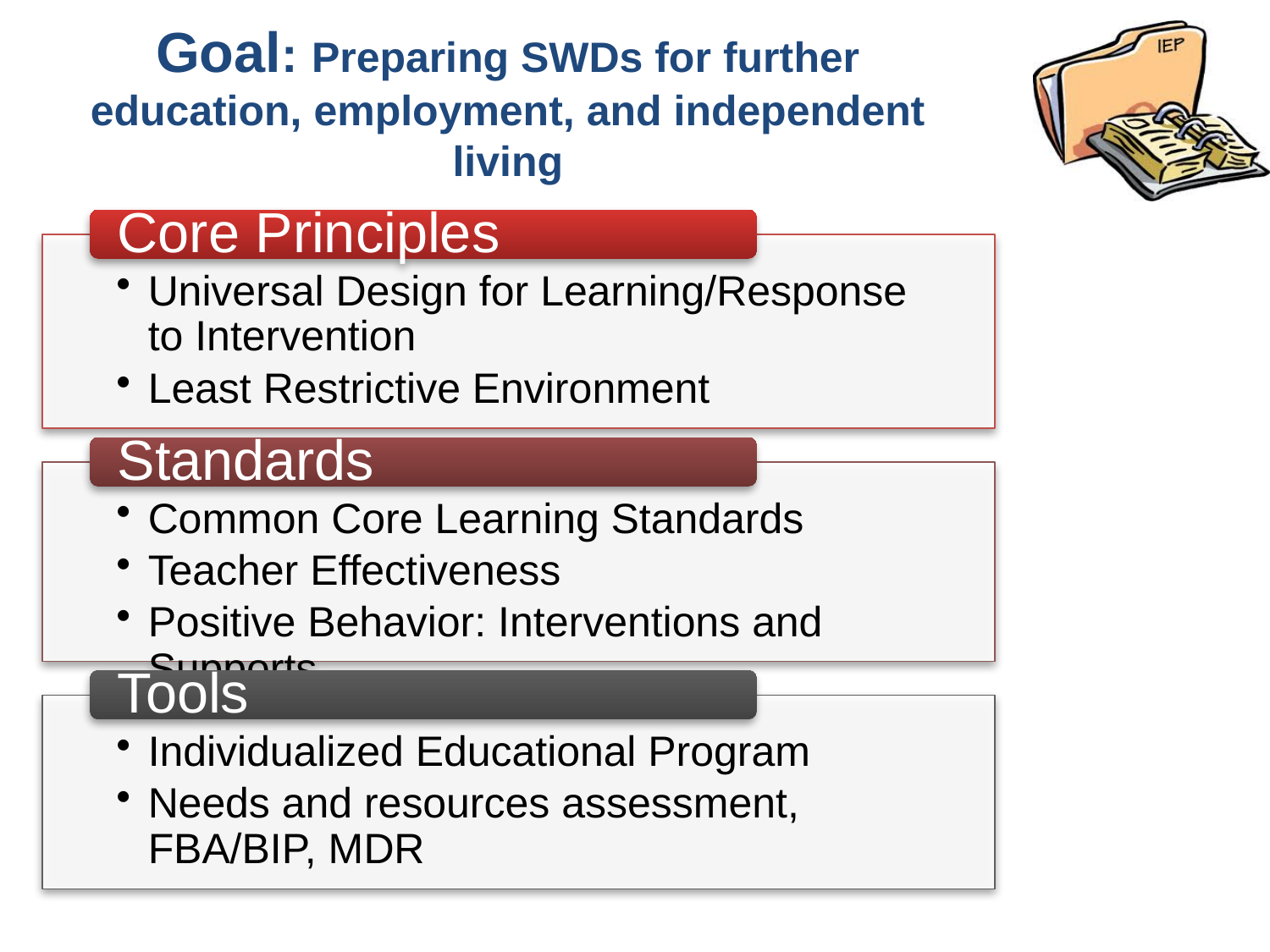

# Goal: Preparing SWDs for further education, employment, and independent living
Universal Design for Learning/Response to Intervention
Least Restrictive Environment
Core Principles
Common Core Learning Standards
Teacher Effectiveness
Positive Behavior: Interventions and Supports
Standards
Individualized Educational Program
Needs and resources assessment, FBA/BIP, MDR
Tools